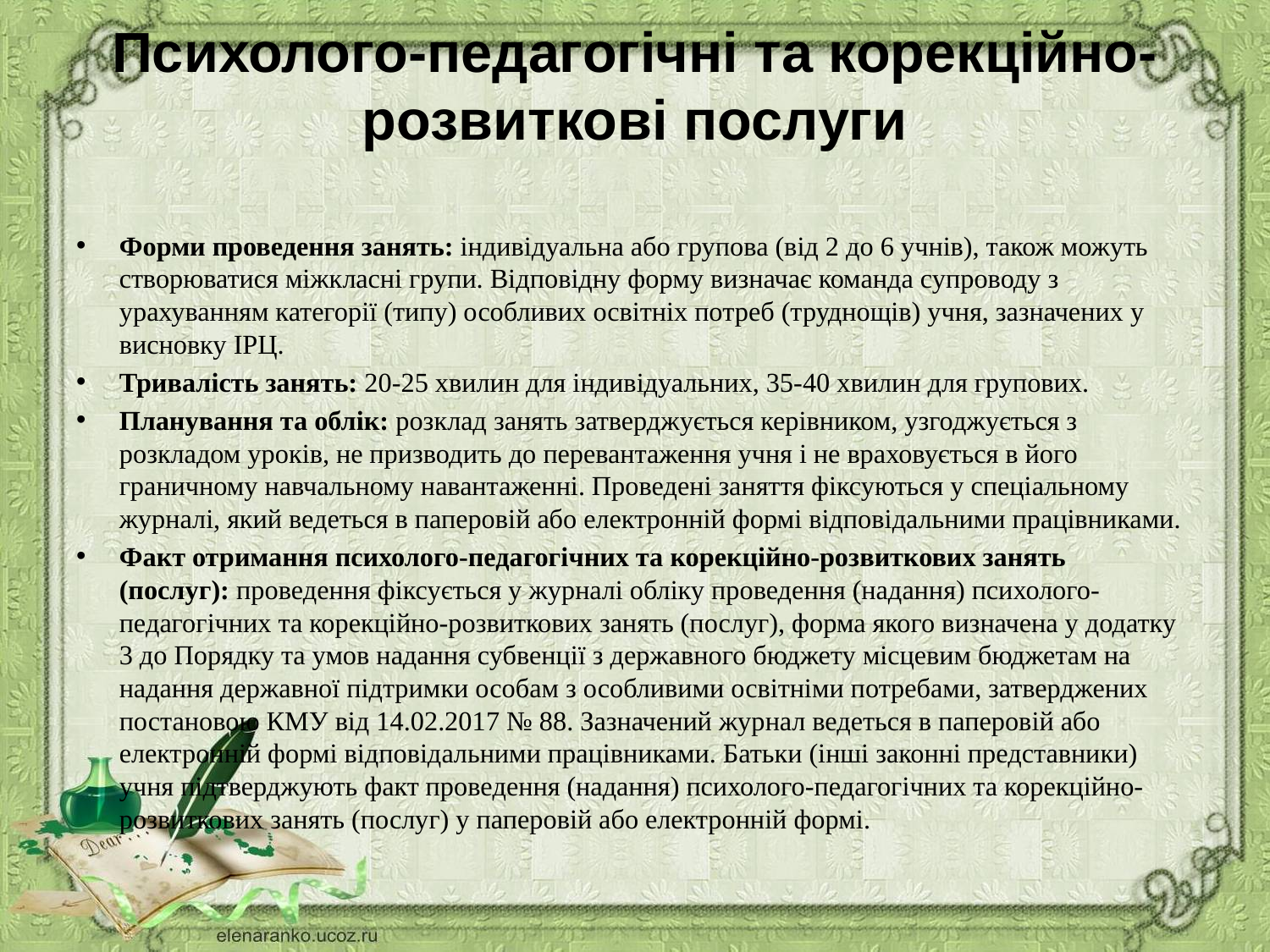

# Психолого-педагогічні та корекційно-розвиткові послуги
Форми проведення занять: індивідуальна або групова (від 2 до 6 учнів), також можуть створюватися міжкласні групи. Відповідну форму визначає команда супроводу з урахуванням категорії (типу) особливих освітніх потреб (труднощів) учня, зазначених у висновку ІРЦ.
Тривалість занять: 20-25 хвилин для індивідуальних, 35-40 хвилин для групових.
Планування та облік: розклад занять затверджується керівником, узгоджується з розкладом уроків, не призводить до перевантаження учня і не враховується в його граничному навчальному навантаженні. Проведені заняття фіксуються у спеціальному журналі, який ведеться в паперовій або електронній формі відповідальними працівниками.
Факт отримання психолого-педагогічних та корекційно-розвиткових занять (послуг): проведення фіксується у журналі обліку проведення (надання) психолого-педагогічних та корекційно-розвиткових занять (послуг), форма якого визначена у додатку 3 до Порядку та умов надання субвенції з державного бюджету місцевим бюджетам на надання державної підтримки особам з особливими освітніми потребами, затверджених постановою КМУ від 14.02.2017 № 88. Зазначений журнал ведеться в паперовій або електронній формі відповідальними працівниками. Батьки (інші законні представники) учня підтверджують факт проведення (надання) психолого-педагогічних та корекційно-розвиткових занять (послуг) у паперовій або електронній формі.